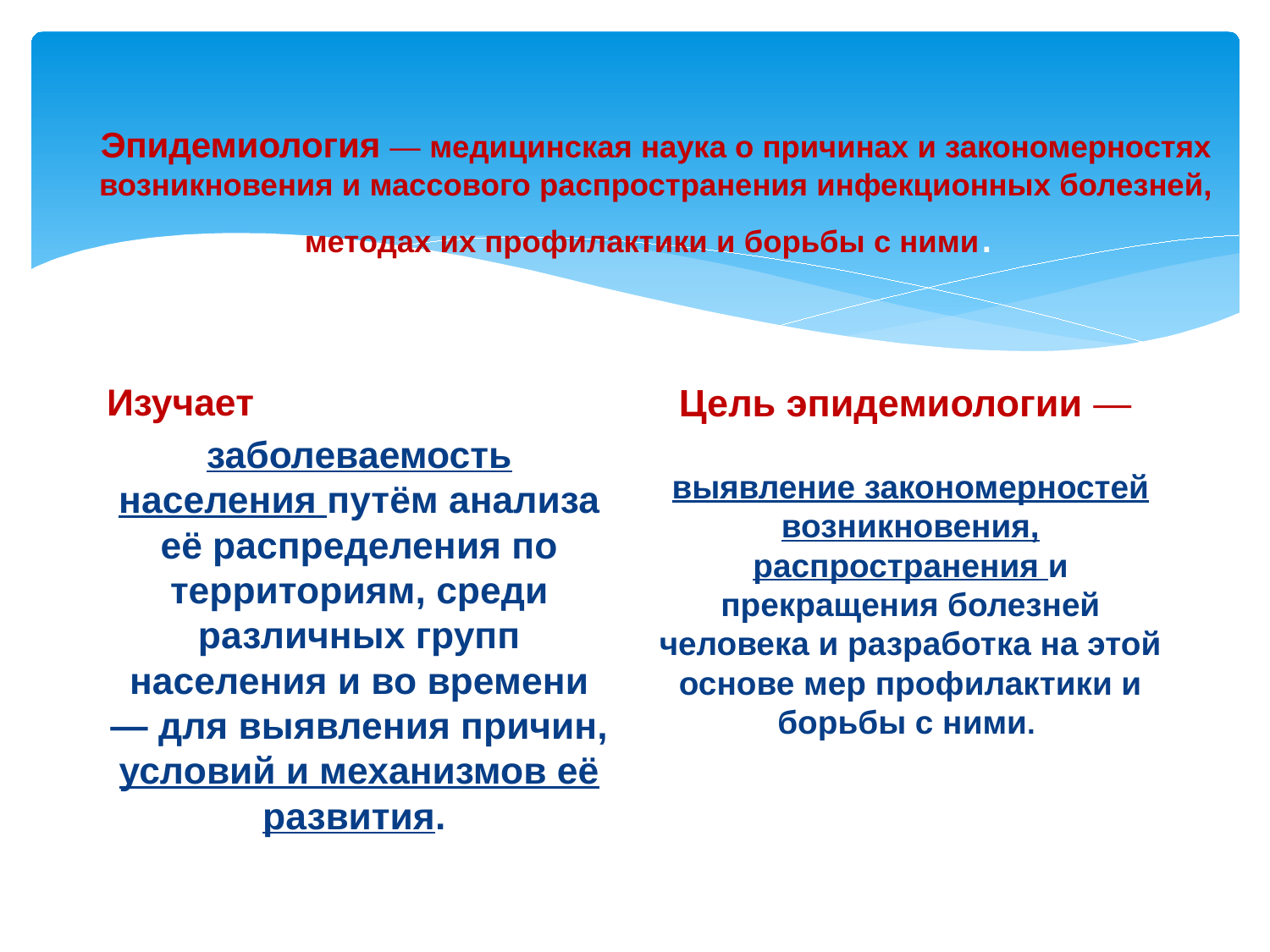

# Эпидемиология — медицинская наука о причинах и закономерностях возникновения и массового распространения инфекционных болезней, методах их профилактики и борьбы с ними.
Изучает
заболеваемость населения путём анализа её распределения по территориям, среди различных групп населения и во времени — для выявления причин, условий и механизмов её развития.

Цель эпидемиологии —

выявление закономерностей возникновения, распространения и прекращения болезней человека и разработка на этой основе мер профилактики и борьбы с ними.